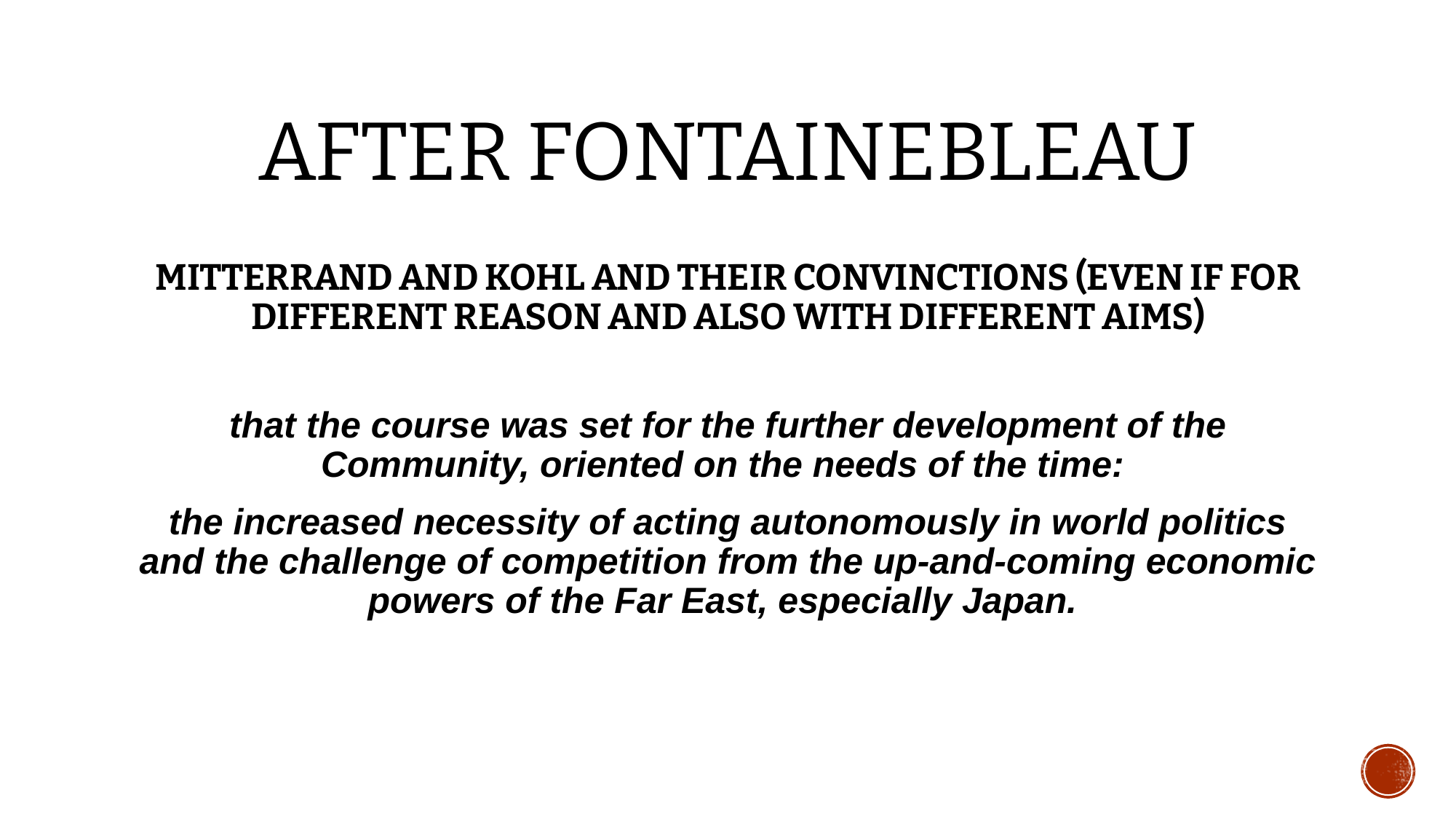

# AFTER FONTAINEBLEAU
MITTERRAND AND KOHL AND THEIR CONVINCTIONS (EVEN IF FOR DIFFERENT REASON AND ALSO WITH DIFFERENT AIMS)

that the course was set for the further development of the Community, oriented on the needs of the time:
the increased necessity of acting autonomously in world politics and the challenge of competition from the up-and-coming economic powers of the Far East, especially Japan.